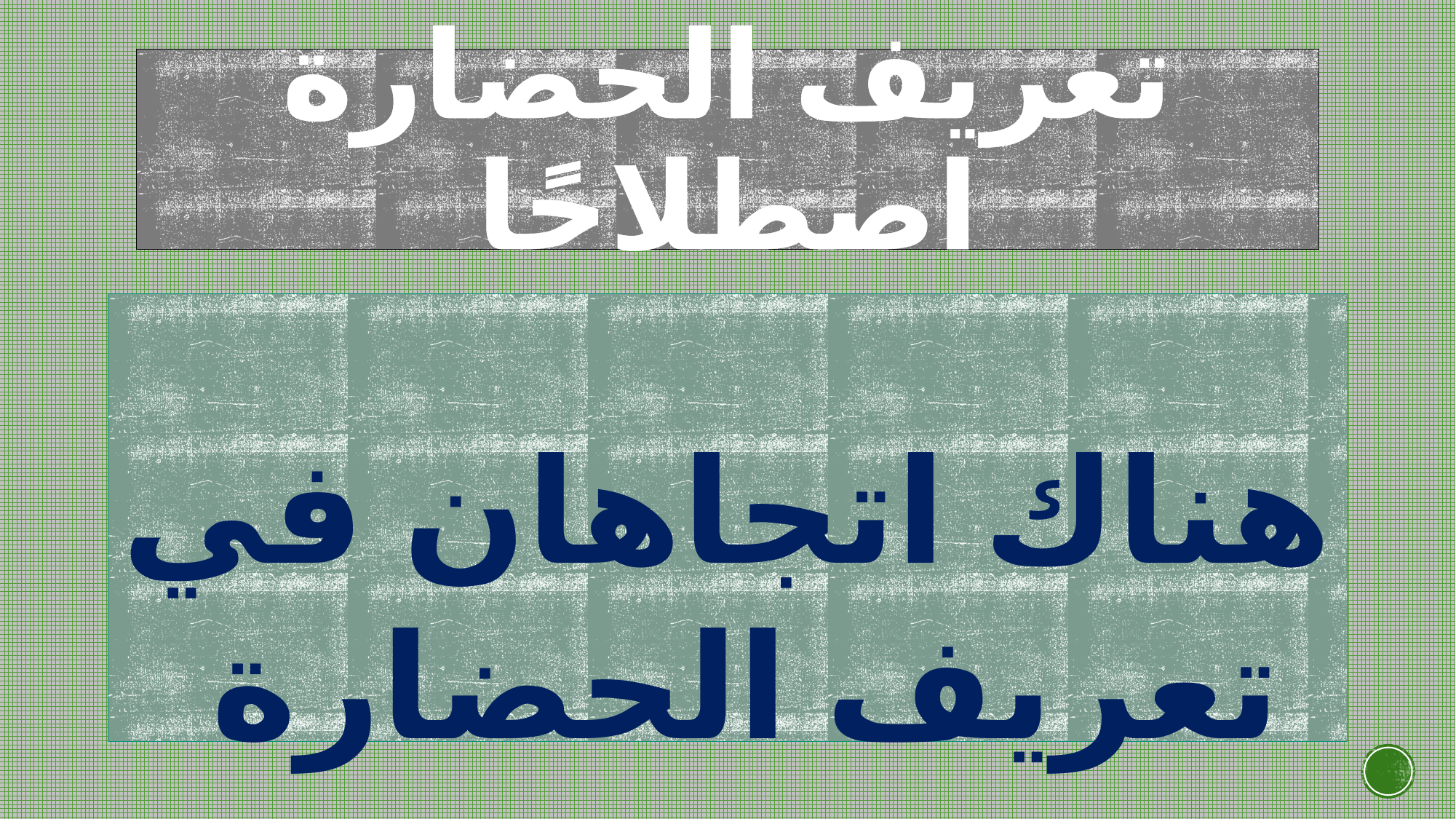

# تعريف الحضارة اصطلاحًا

هناك اتجاهان في
تعريف الحضارة